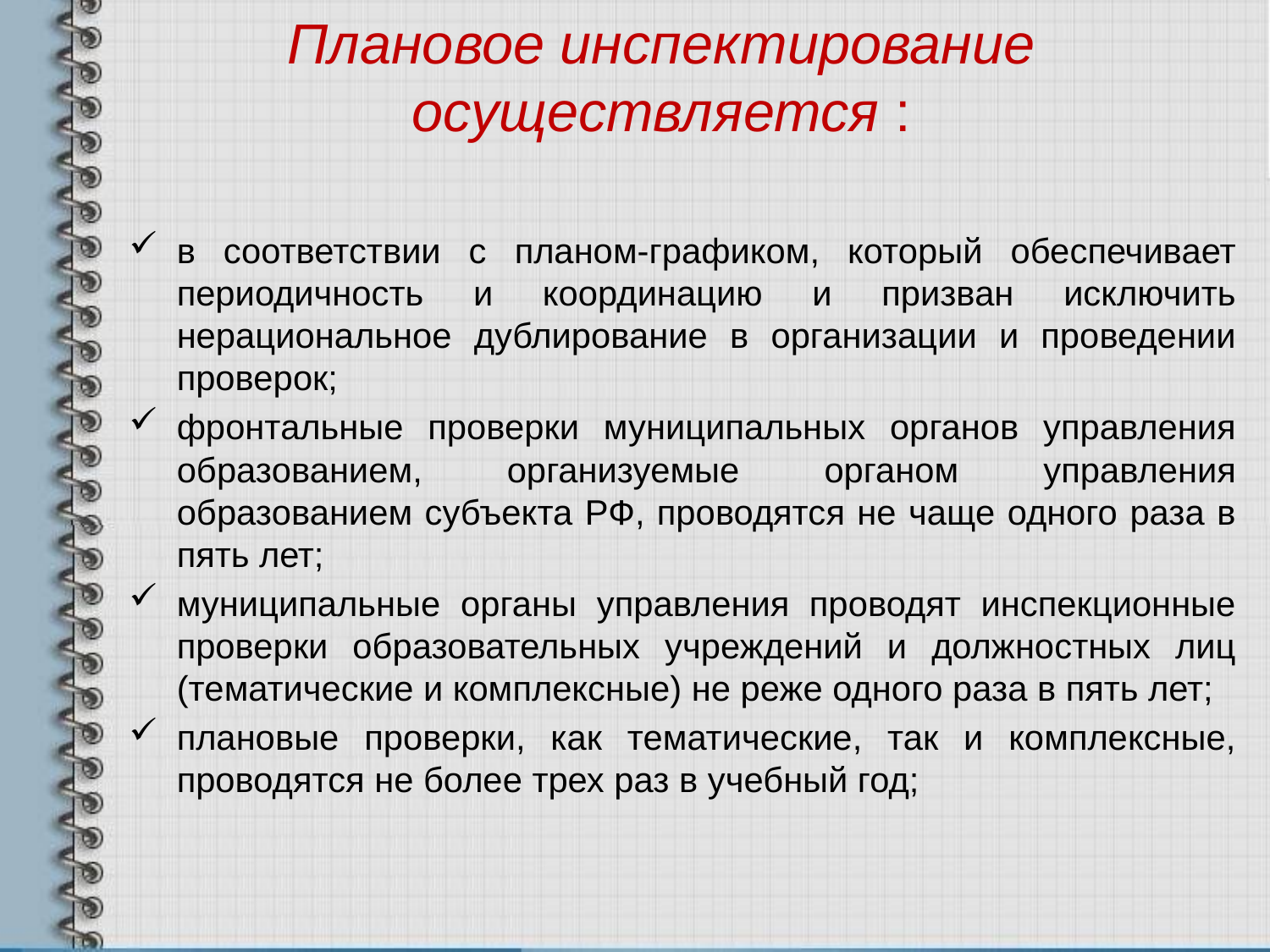

# Плановое инспектирование осуществляется :
в соответствии с планом-графиком, который обеспечивает периодичность и координацию и призван исключить нерациональное дублирование в организации и проведении проверок;
фронтальные проверки муниципальных органов управления образованием, организуемые органом управления образованием субъекта РФ, проводятся не чаще одного раза в пять лет;
муниципальные органы управления проводят инспекционные проверки образовательных учреждений и должностных лиц (тематические и комплексные) не реже одного раза в пять лет;
плановые проверки, как тематические, так и комплексные, проводятся не более трех раз в учебный год;